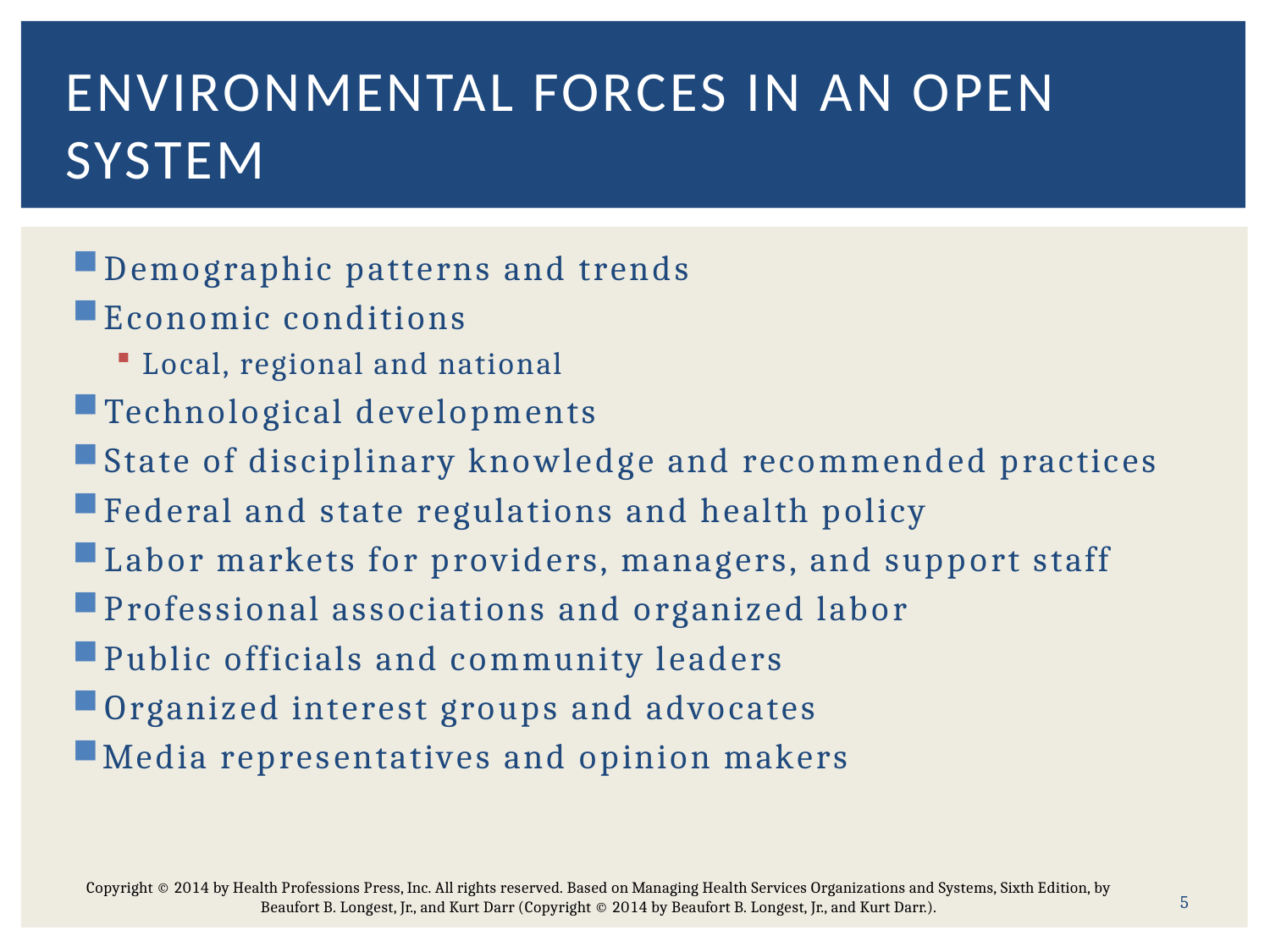

# Environmental forces in an open system
Demographic patterns and trends
Economic conditions
Local, regional and national
Technological developments
State of disciplinary knowledge and recommended practices
Federal and state regulations and health policy
Labor markets for providers, managers, and support staff
Professional associations and organized labor
Public officials and community leaders
Organized interest groups and advocates
Media representatives and opinion makers

5